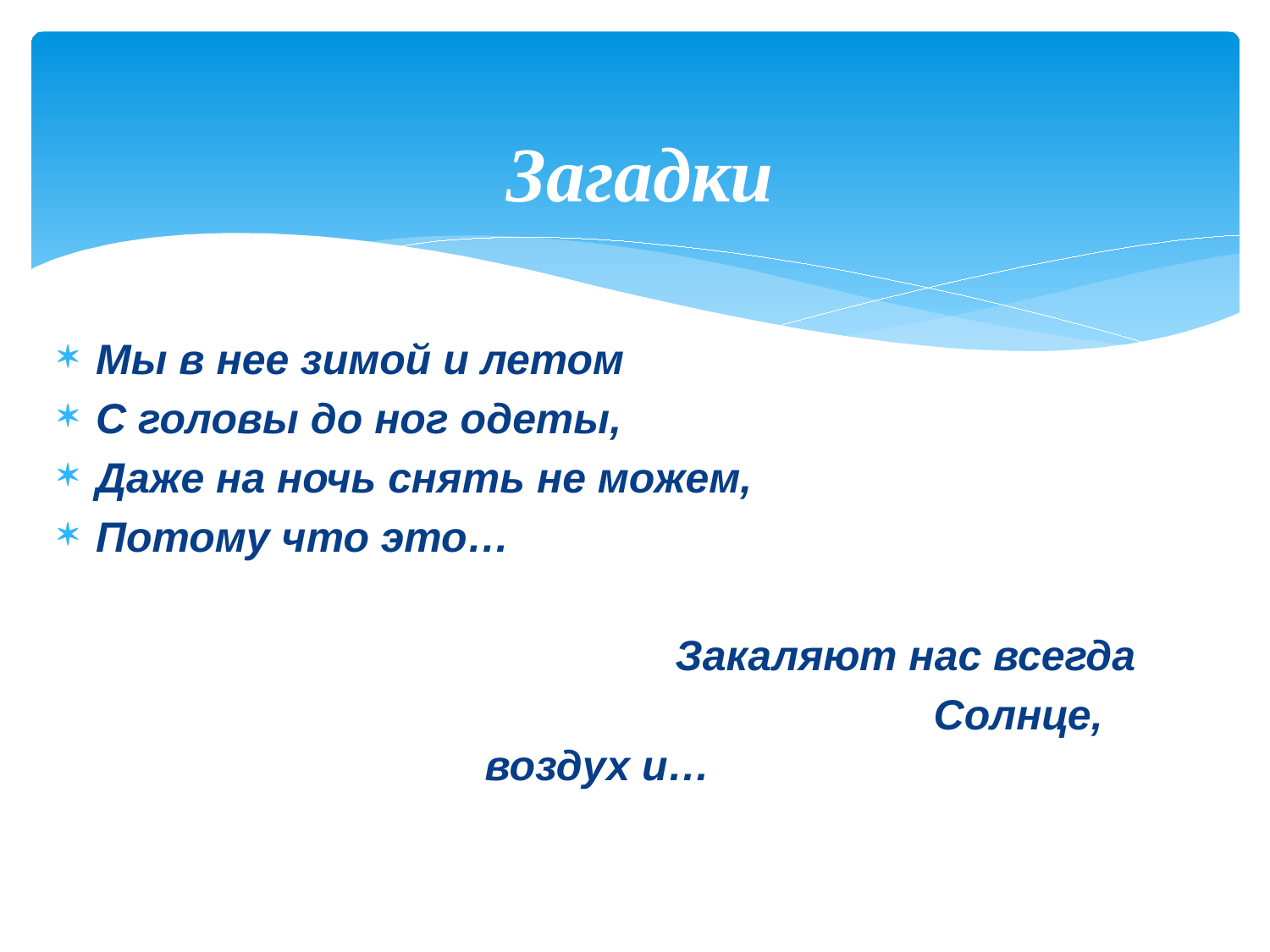

# Загадки
Мы в нее зимой и летом
С головы до ног одеты,
Даже на ночь снять не можем,
Потому что это…

                                                    Закаляют нас всегда
                                                                       Солнце, воздух и…